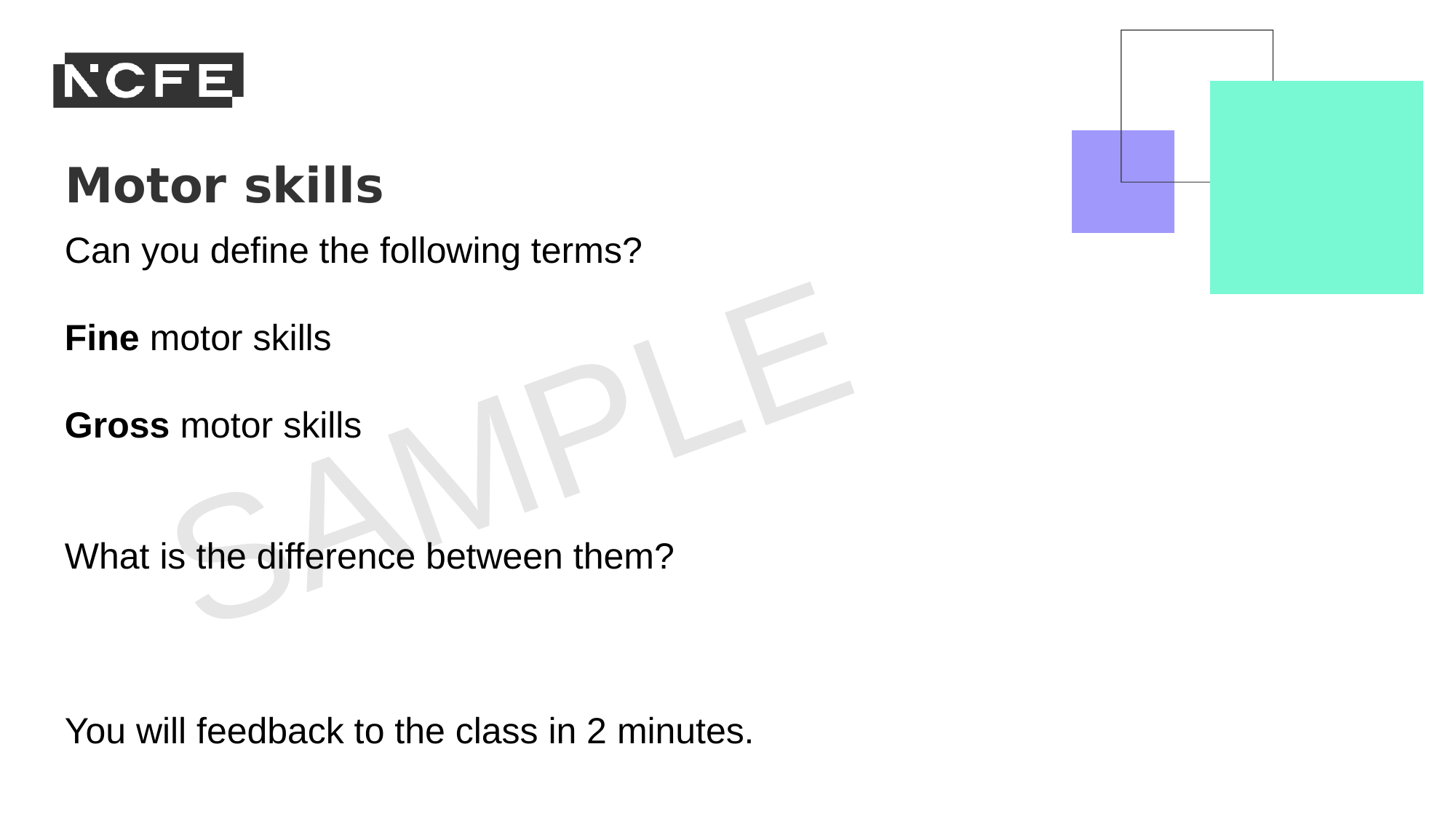

Motor skills
Can you define the following terms?

Fine motor skills

Gross motor skills

What is the difference between them?

You will feedback to the class in 2 minutes.